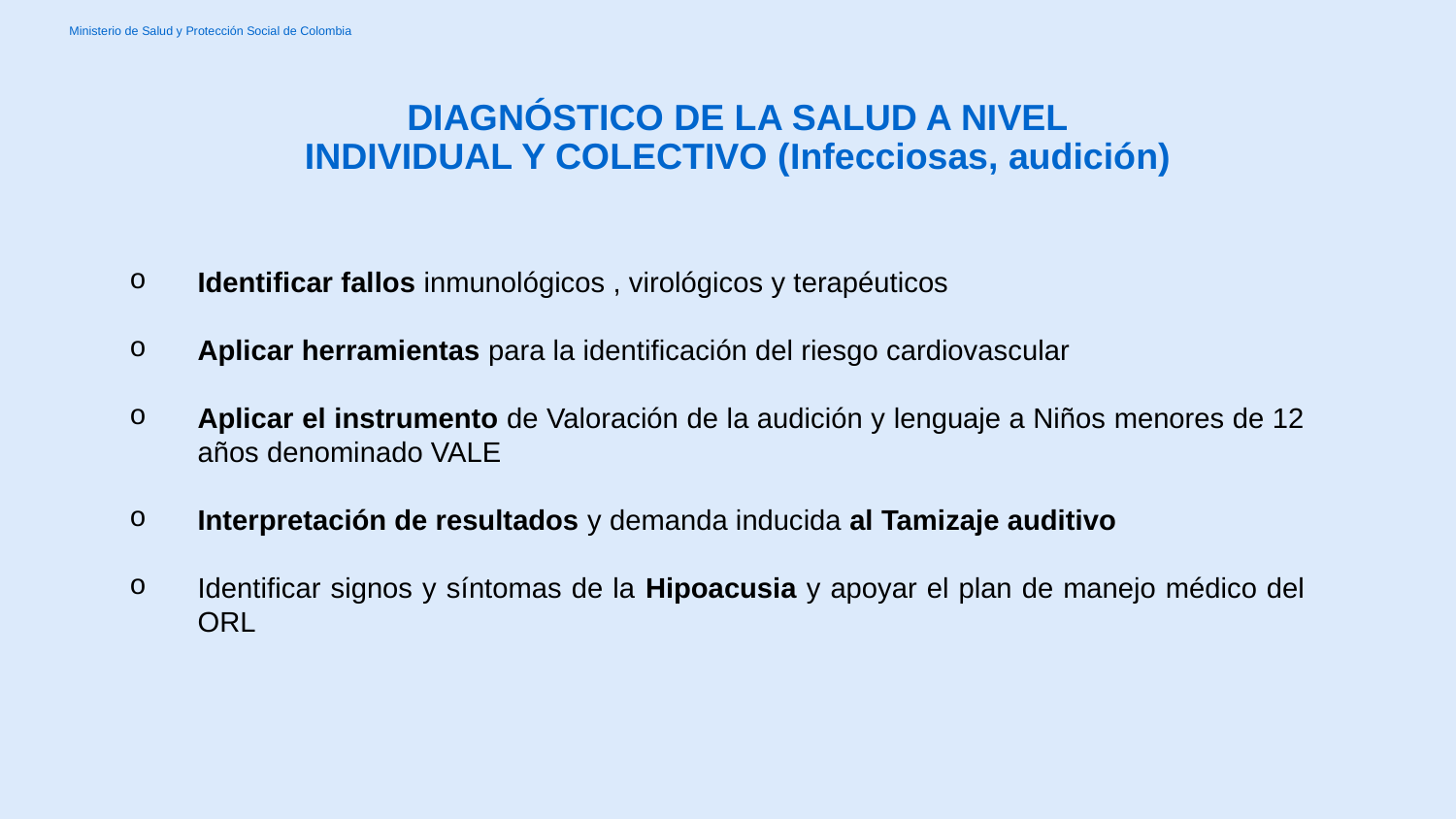

DIAGNÓSTICO DE LA SALUD A NIVEL
INDIVIDUAL Y COLECTIVO (Infecciosas, audición)
Identificar fallos inmunológicos , virológicos y terapéuticos

Aplicar herramientas para la identificación del riesgo cardiovascular

Aplicar el instrumento de Valoración de la audición y lenguaje a Niños menores de 12 años denominado VALE

Interpretación de resultados y demanda inducida al Tamizaje auditivo

Identificar signos y síntomas de la Hipoacusia y apoyar el plan de manejo médico del ORL